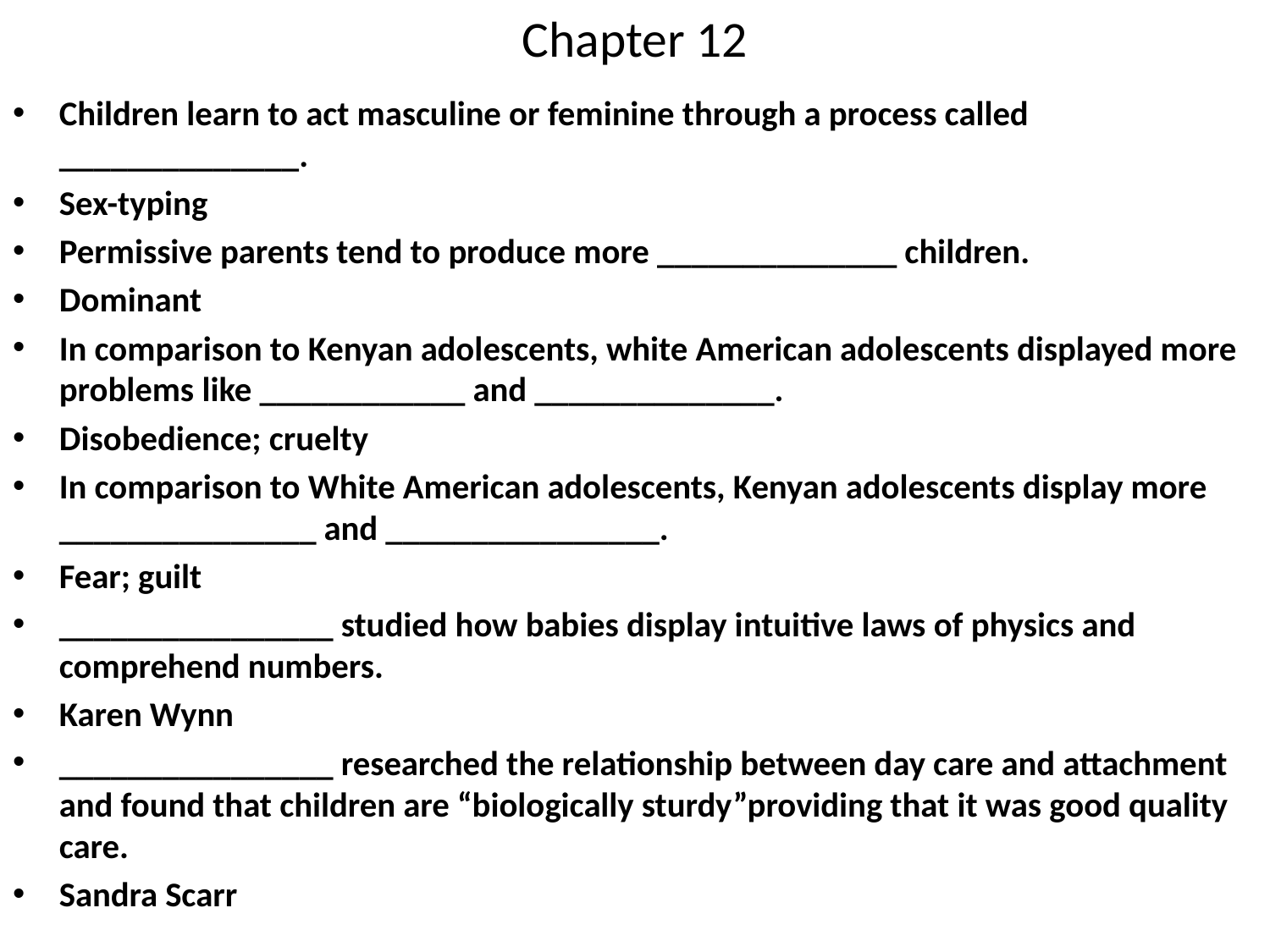

# Chapter 12
Children learn to act masculine or feminine through a process called ______________.
Sex-typing
Permissive parents tend to produce more ______________ children.
Dominant
In comparison to Kenyan adolescents, white American adolescents displayed more problems like ____________ and ______________.
Disobedience; cruelty
In comparison to White American adolescents, Kenyan adolescents display more _______________ and ________________.
Fear; guilt
________________ studied how babies display intuitive laws of physics and comprehend numbers.
Karen Wynn
________________ researched the relationship between day care and attachment and found that children are “biologically sturdy”providing that it was good quality care.
Sandra Scarr